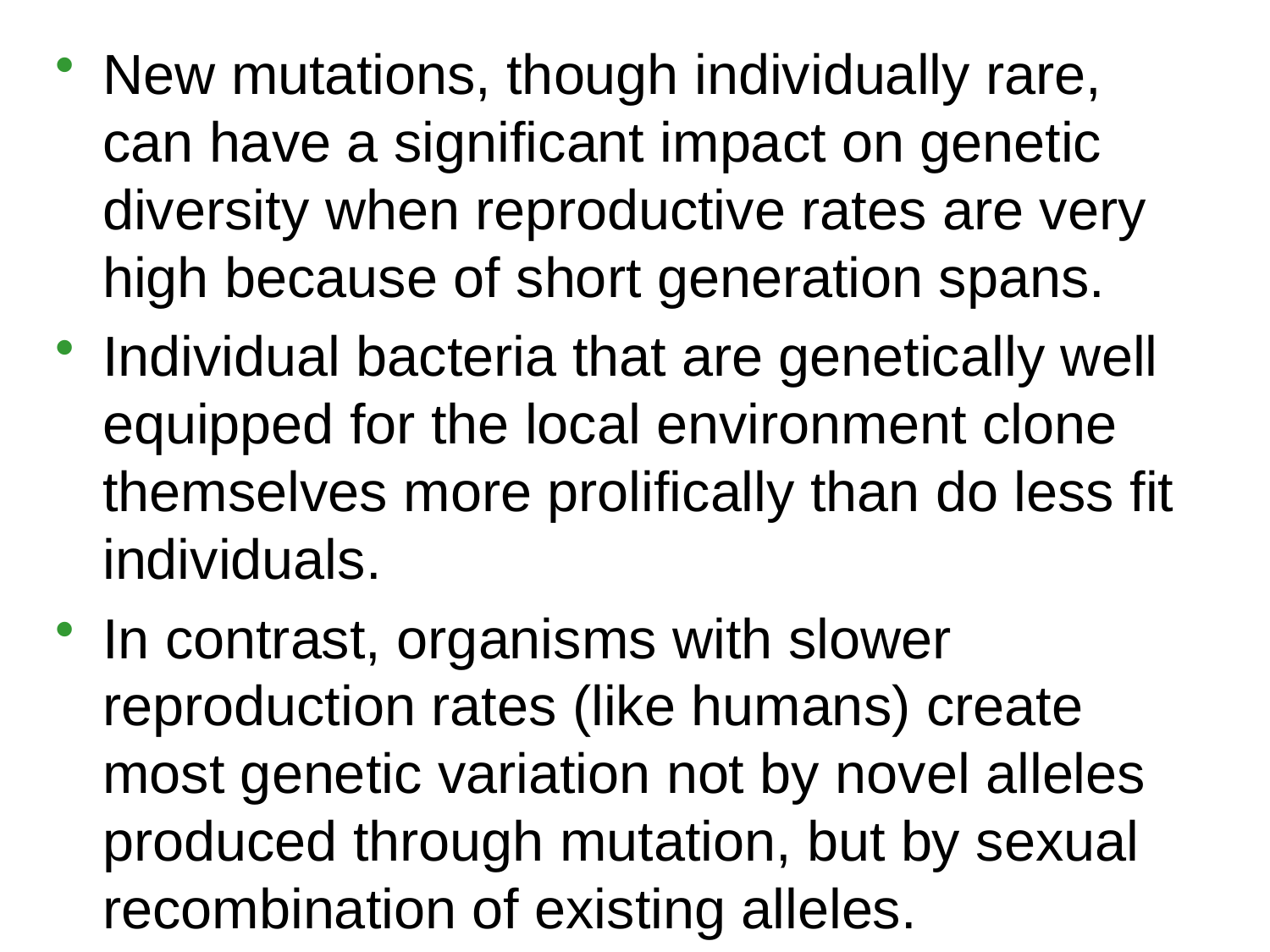

New mutations, though individually rare, can have a significant impact on genetic diversity when reproductive rates are very high because of short generation spans.
Individual bacteria that are genetically well equipped for the local environment clone themselves more prolifically than do less fit individuals.
In contrast, organisms with slower reproduction rates (like humans) create most genetic variation not by novel alleles produced through mutation, but by sexual recombination of existing alleles.